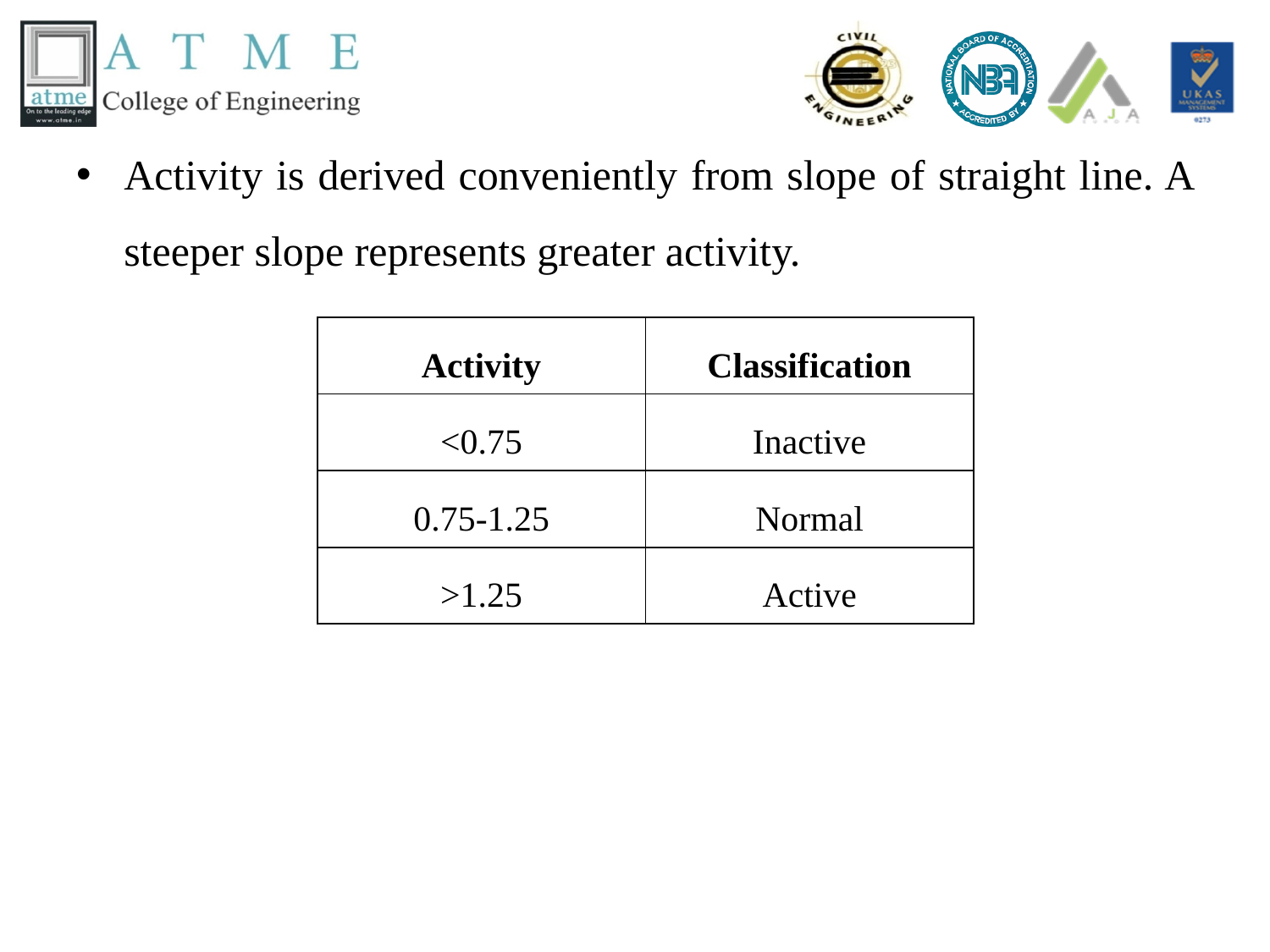

Activity is derived conveniently from slope of straight line. A steeper slope represents greater activity.

| Activity | Classification |
| --- | --- |
| <0.75 | Inactive |
| 0.75-1.25 | Normal |
| >1.25 | Active |